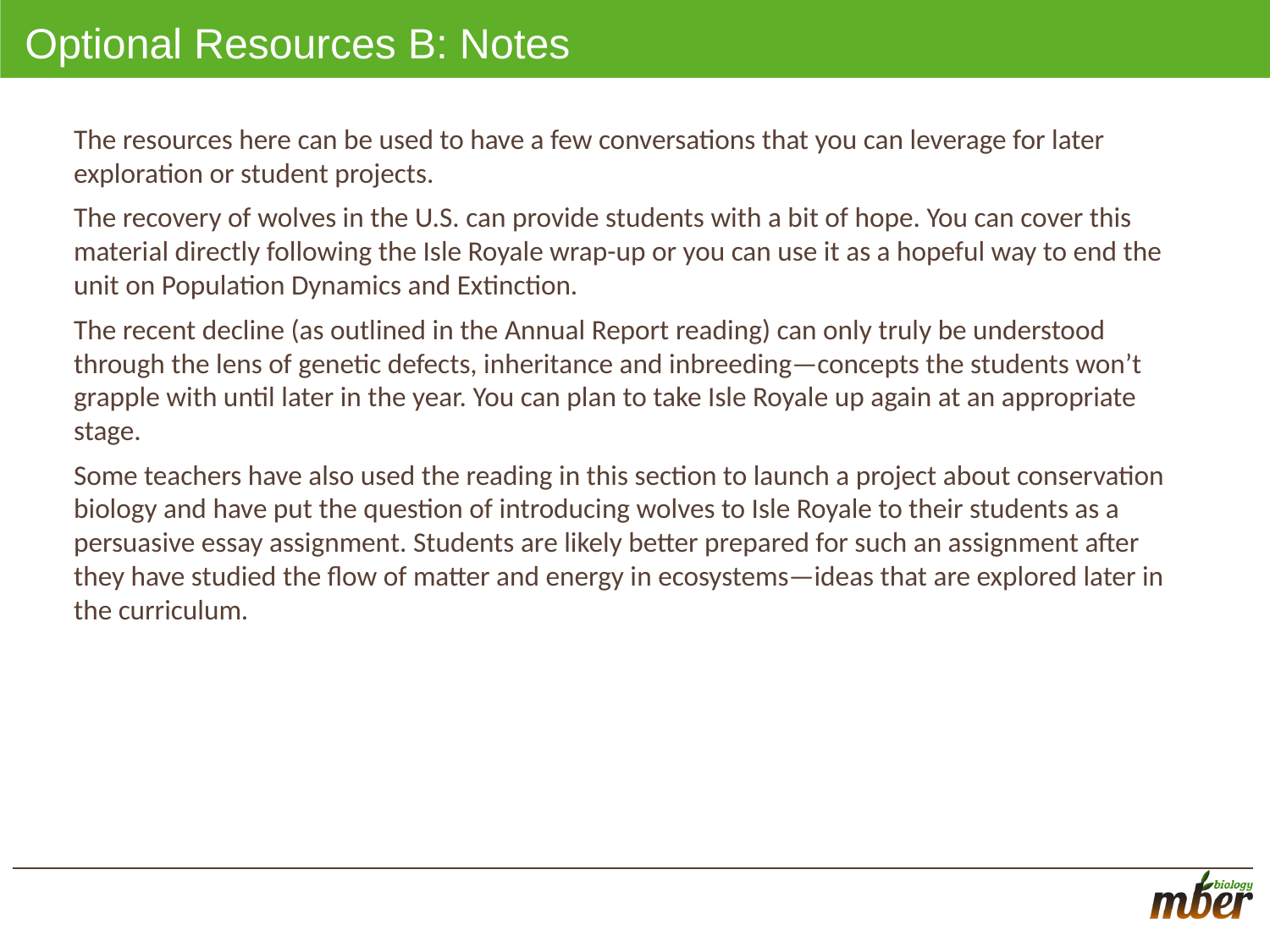

# Optional Resources B: Notes
The resources here can be used to have a few conversations that you can leverage for later exploration or student projects.
The recovery of wolves in the U.S. can provide students with a bit of hope. You can cover this material directly following the Isle Royale wrap-up or you can use it as a hopeful way to end the unit on Population Dynamics and Extinction.
The recent decline (as outlined in the Annual Report reading) can only truly be understood through the lens of genetic defects, inheritance and inbreeding—concepts the students won’t grapple with until later in the year. You can plan to take Isle Royale up again at an appropriate stage.
Some teachers have also used the reading in this section to launch a project about conservation biology and have put the question of introducing wolves to Isle Royale to their students as a persuasive essay assignment. Students are likely better prepared for such an assignment after they have studied the flow of matter and energy in ecosystems—ideas that are explored later in the curriculum.